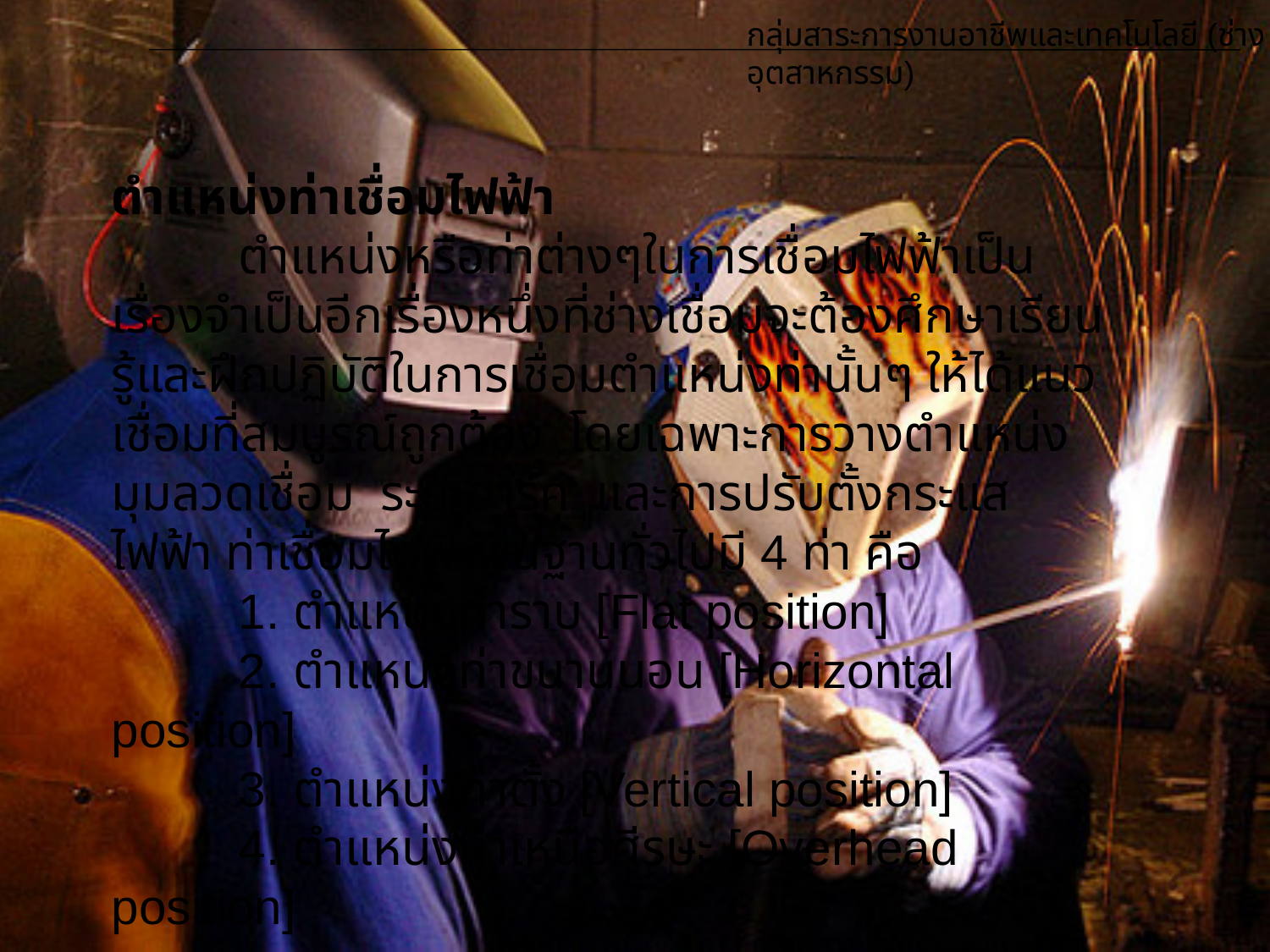

กลุ่มสาระการงานอาชีพและเทคโนโลยี (ช่างอุตสาหกรรม)
ตำแหน่งท่าเชื่อมไฟฟ้า
	ตำแหน่งหรือท่าต่างๆในการเชื่อมไฟฟ้าเป็นเรื่องจำเป็นอีกเรื่องหนึ่งที่ช่างเชื่อมจะต้องศึกษาเรียนรู้และฝึกปฏิบัติในการเชื่อมตำแหน่งท่านั้นๆ ให้ได้แนวเชื่อมที่สมบูรณ์ถูกต้อง  โดยเฉพาะการวางตำแหน่งมุมลวดเชื่อม  ระยะอาร์ค  และการปรับตั้งกระแสไฟฟ้า ท่าเชื่อมไฟฟ้าพื้นฐานทั่วไปมี 4 ท่า คือ
	1. ตำแหน่งท่าราบ [Flat position]
	2. ตำแหน่งท่าขนานนอน [Horizontal position]
	3. ตำแหน่งท่าตั้ง [Vertical position]
	4. ตำแหน่งท่าเหนือศีรษะ [Overhead position]